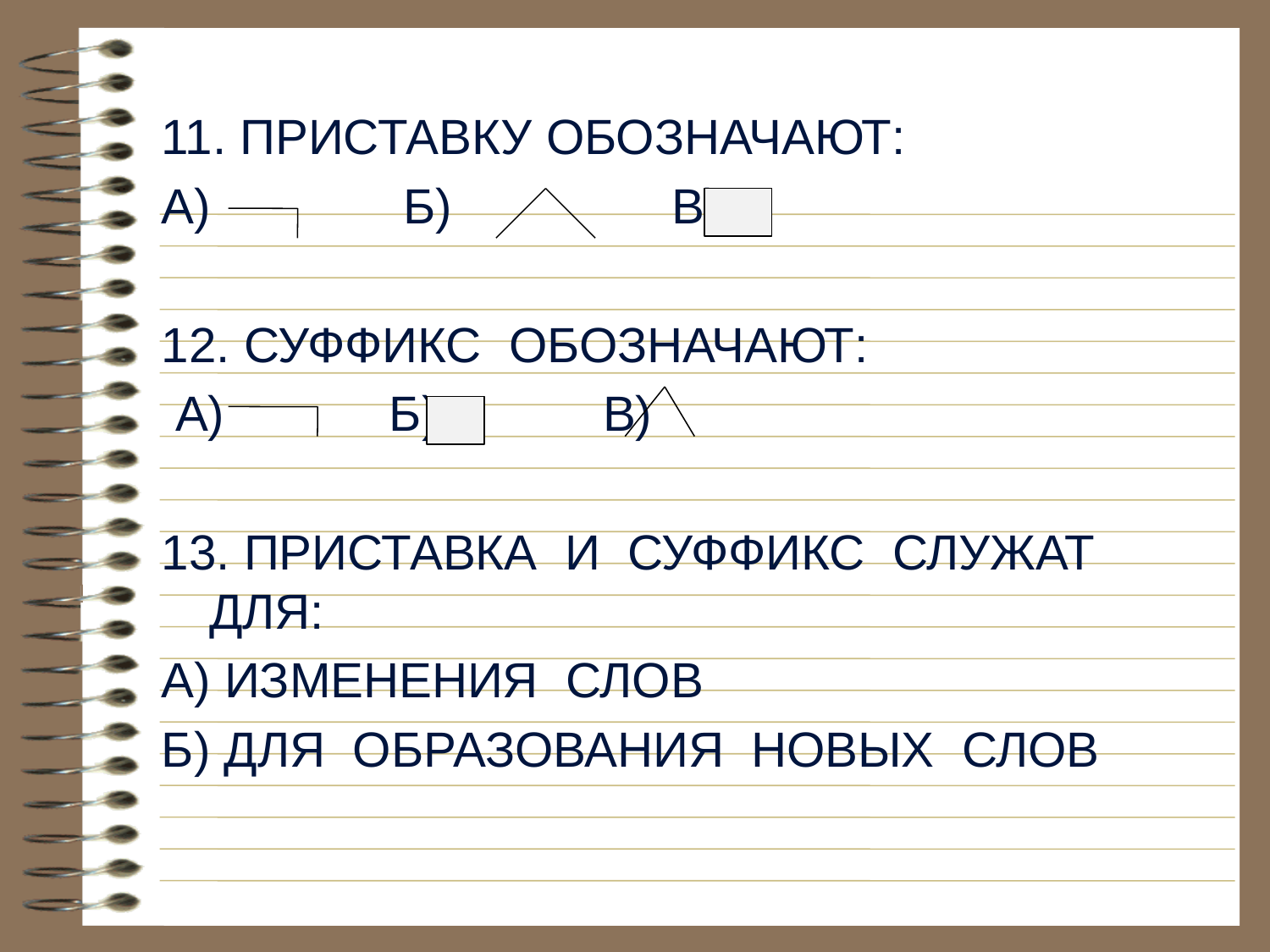

11. ПРИСТАВКУ ОБОЗНАЧАЮТ:
А)              Б)                В)

12. СУФФИКС  ОБОЗНАЧАЮТ:
 А)            Б)            В)

13. ПРИСТАВКА  И  СУФФИКС  СЛУЖАТ  ДЛЯ:
А) ИЗМЕНЕНИЯ  СЛОВ
Б) ДЛЯ  ОБРАЗОВАНИЯ  НОВЫХ  СЛОВ